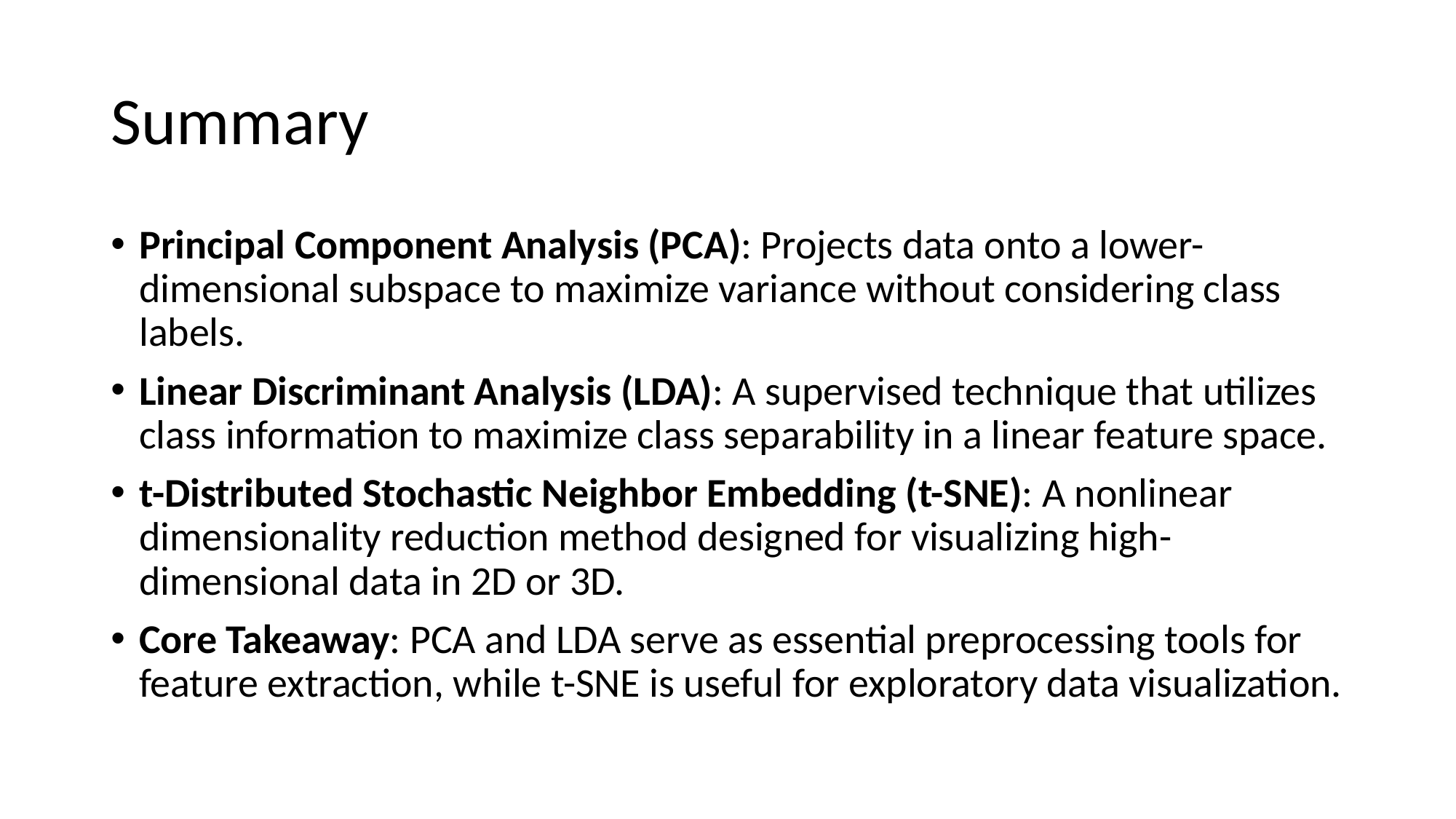

# Summary
Principal Component Analysis (PCA): Projects data onto a lower-dimensional subspace to maximize variance without considering class labels.
Linear Discriminant Analysis (LDA): A supervised technique that utilizes class information to maximize class separability in a linear feature space.
t-Distributed Stochastic Neighbor Embedding (t-SNE): A nonlinear dimensionality reduction method designed for visualizing high-dimensional data in 2D or 3D.
Core Takeaway: PCA and LDA serve as essential preprocessing tools for feature extraction, while t-SNE is useful for exploratory data visualization.